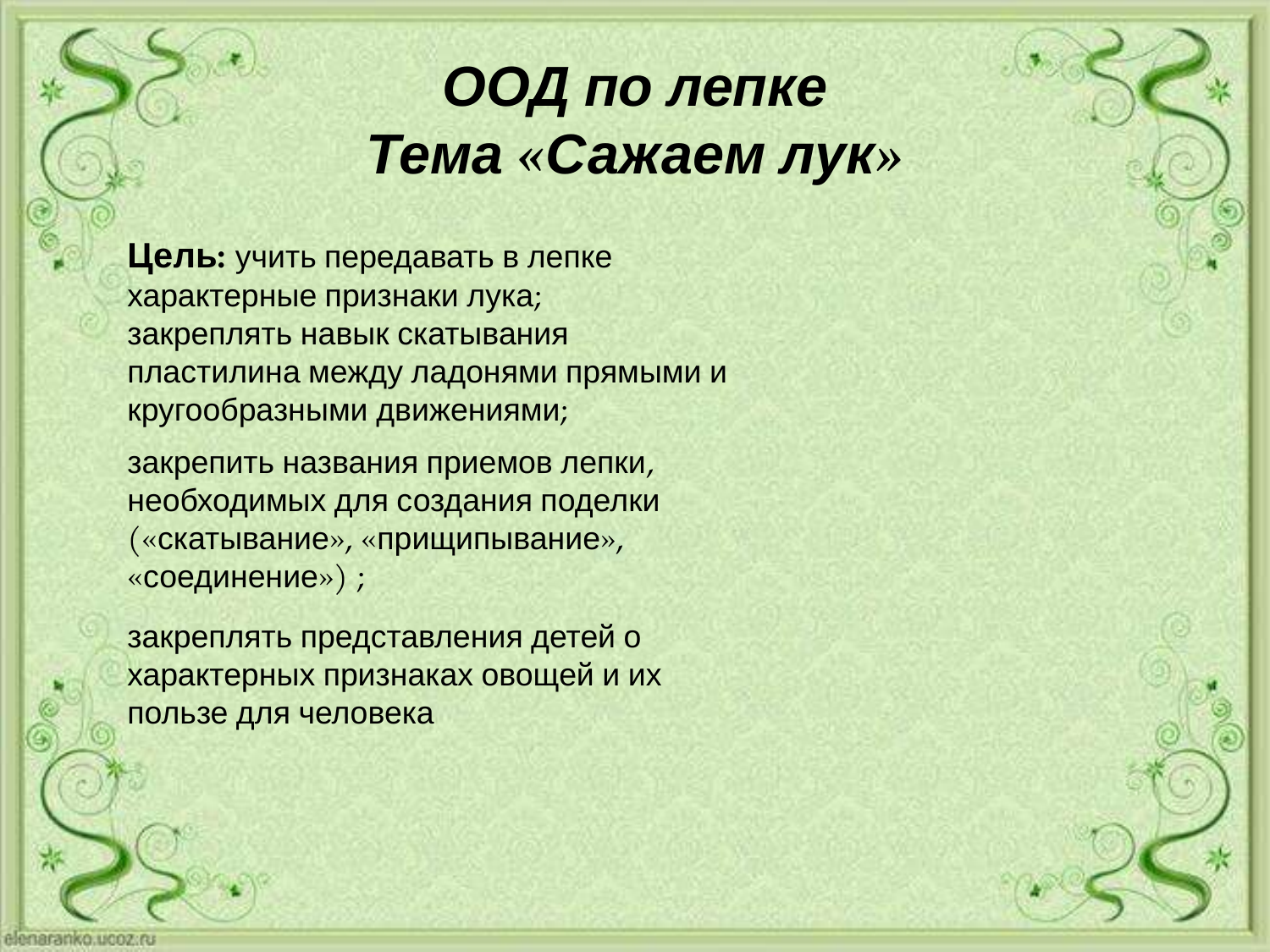

# ООД по лепке Тема «Сажаем лук»
Цель: учить передавать в лепке характерные признаки лука;
закреплять навык скатывания пластилина между ладонями прямыми и кругообразными движениями;
закрепить названия приемов лепки, необходимых для создания поделки («скатывание», «прищипывание», «соединение») ;
закреплять представления детей о характерных признаках овощей и их пользе для человека